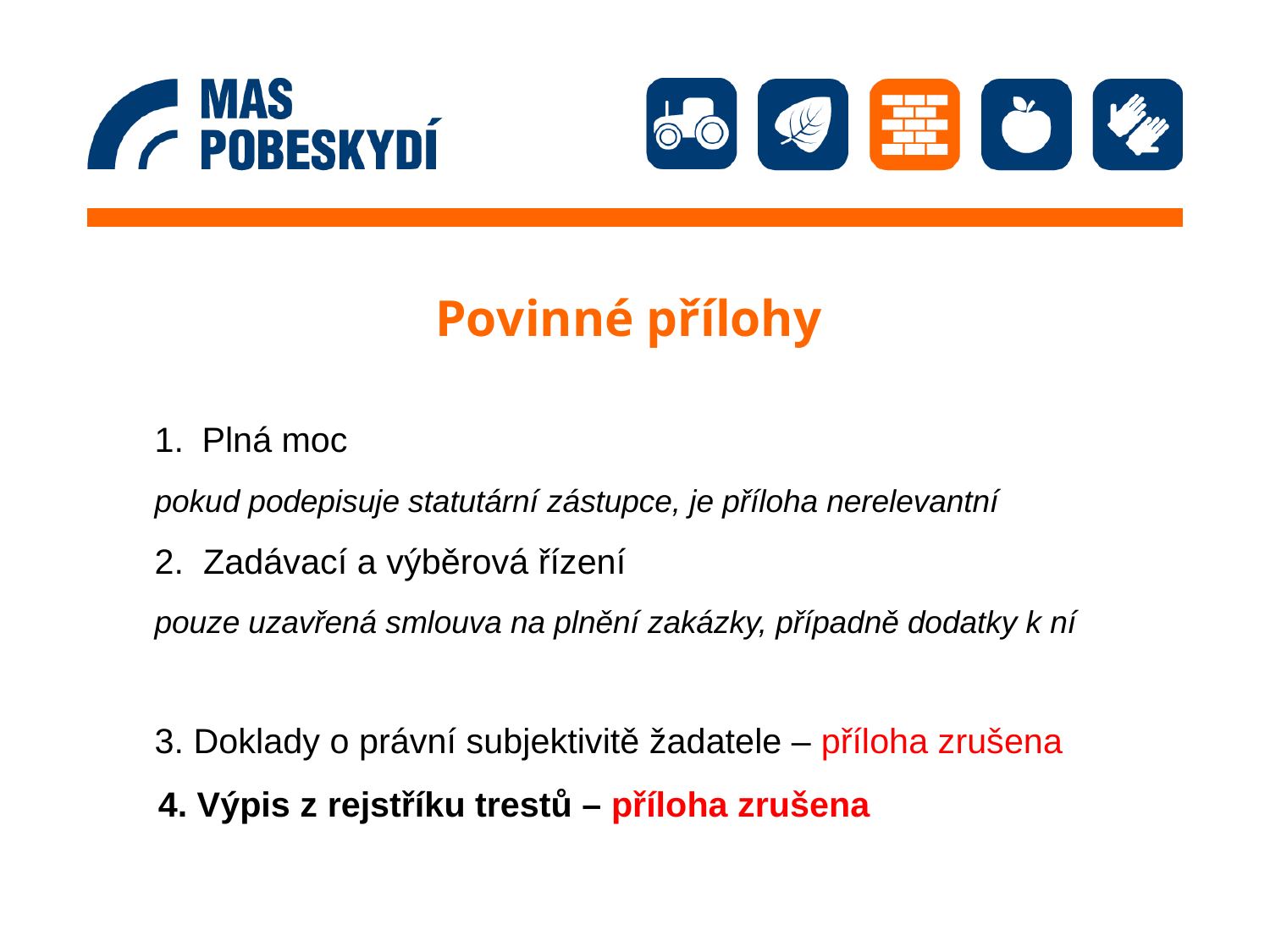

# Povinné přílohy
Plná moc
	pokud podepisuje statutární zástupce, je příloha nerelevantní
2.  Zadávací a výběrová řízení
	pouze uzavřená smlouva na plnění zakázky, případně dodatky k ní

3. Doklady o právní subjektivitě žadatele – příloha zrušena
      4. Výpis z rejstříku trestů – příloha zrušena